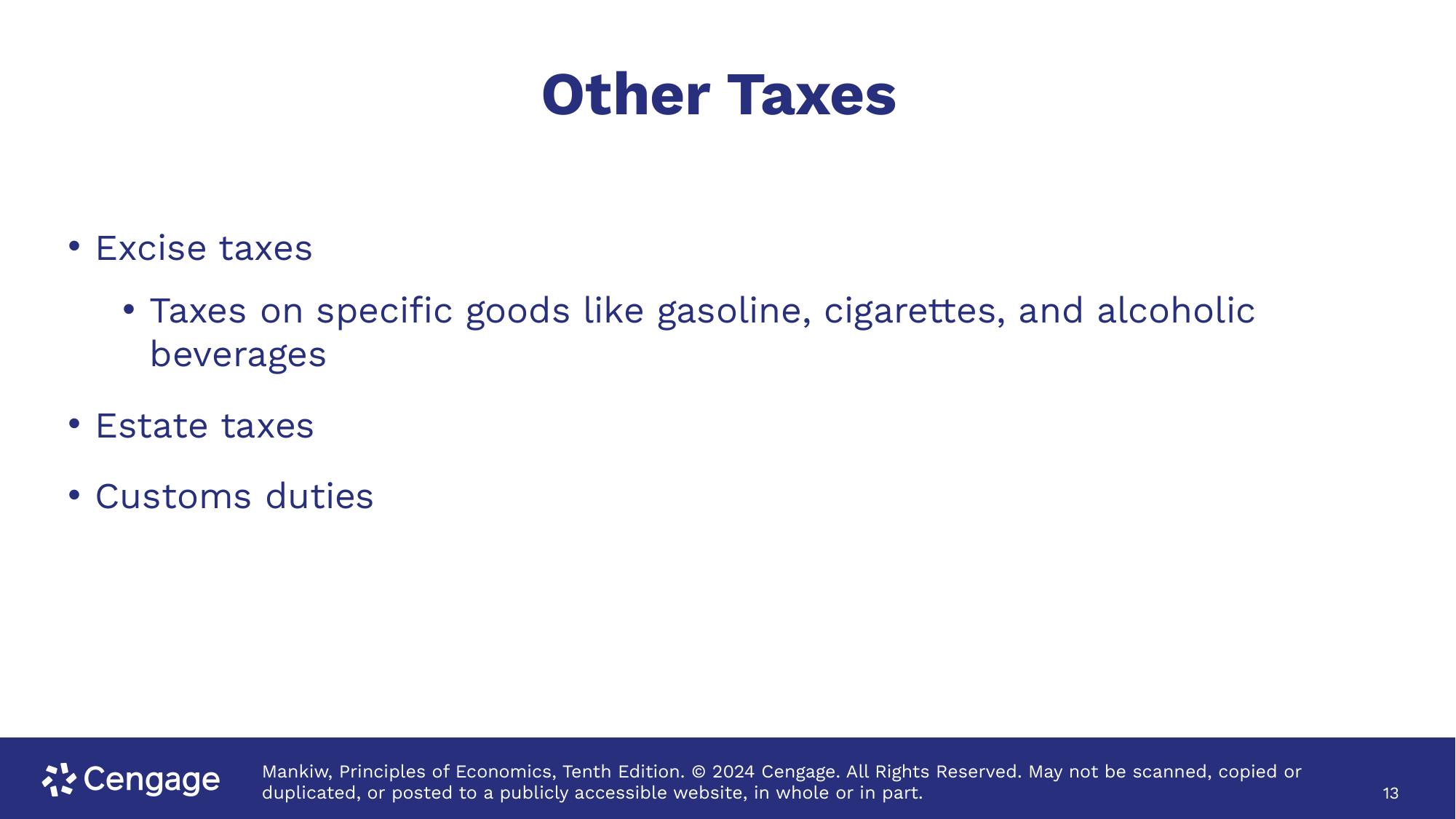

# Other Taxes
Excise taxes
Taxes on specific goods like gasoline, cigarettes, and alcoholic beverages
Estate taxes
Customs duties